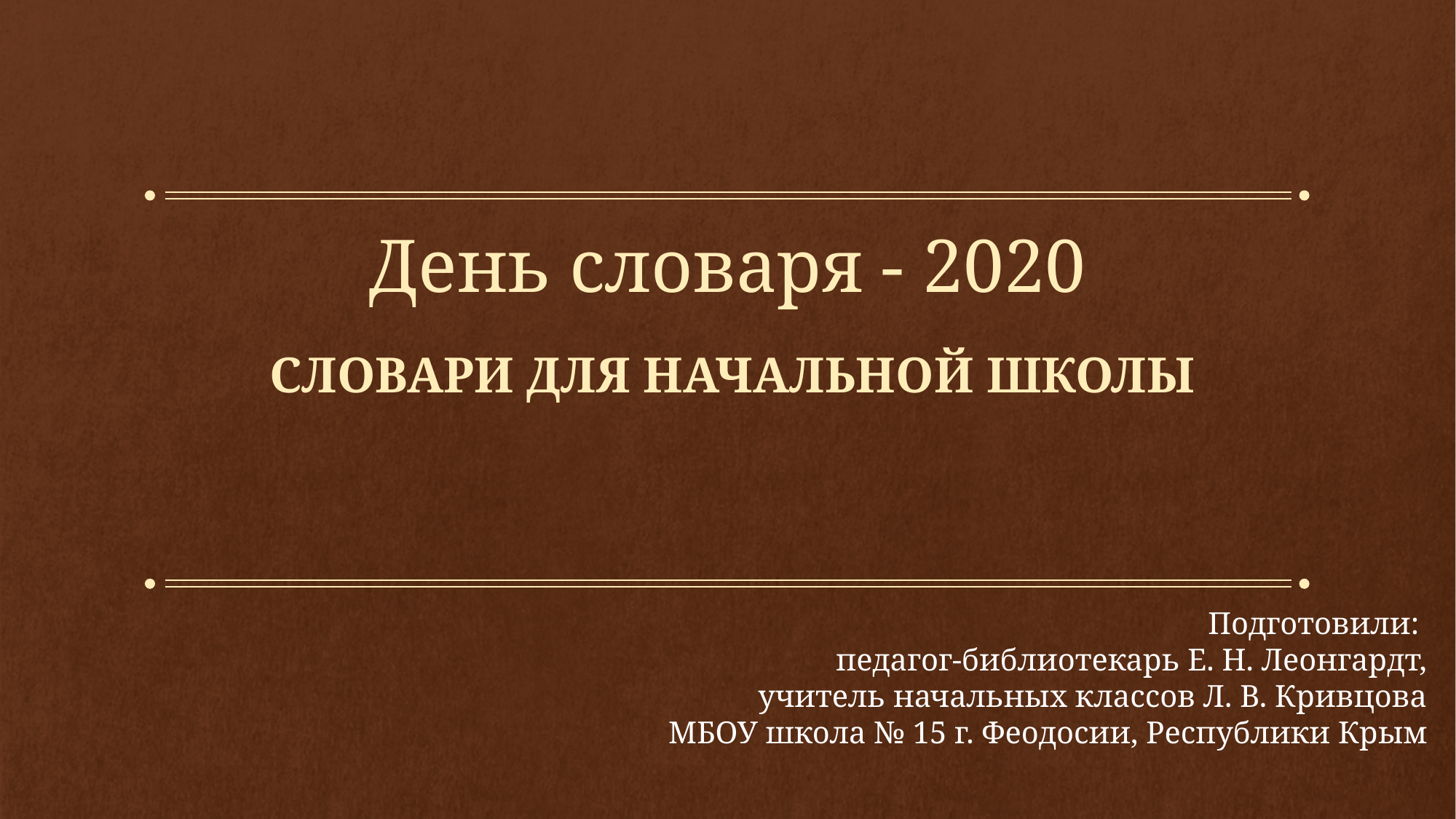

# День словаря - 2020
Словари для начальной школы
Подготовили:
педагог-библиотекарь Е. Н. Леонгардт,
учитель начальных классов Л. В. Кривцова
МБОУ школа № 15 г. Феодосии, Республики Крым